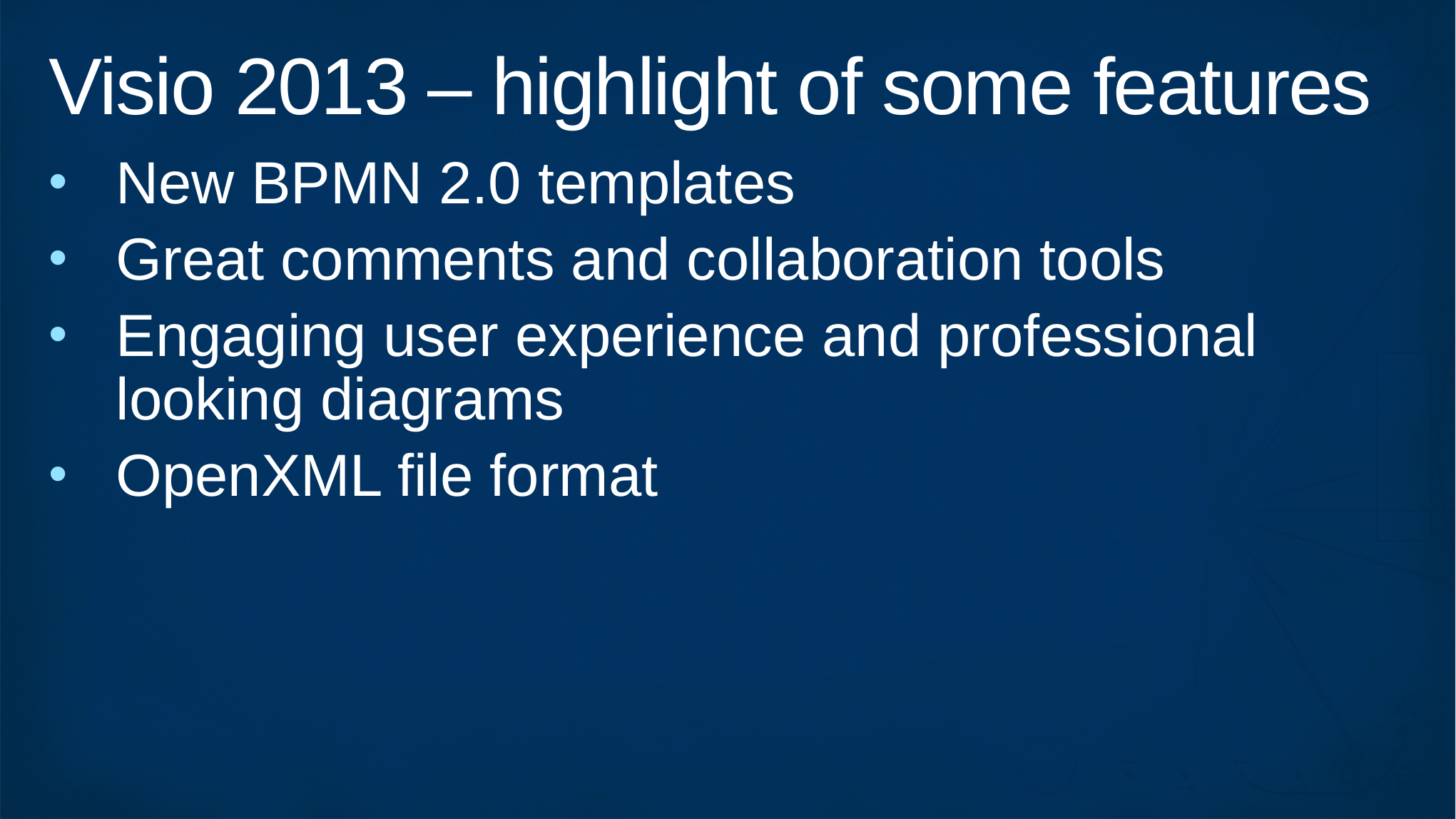

# Visio 2013 – highlight of some features
New BPMN 2.0 templates
Great comments and collaboration tools
Engaging user experience and professional looking diagrams
OpenXML file format